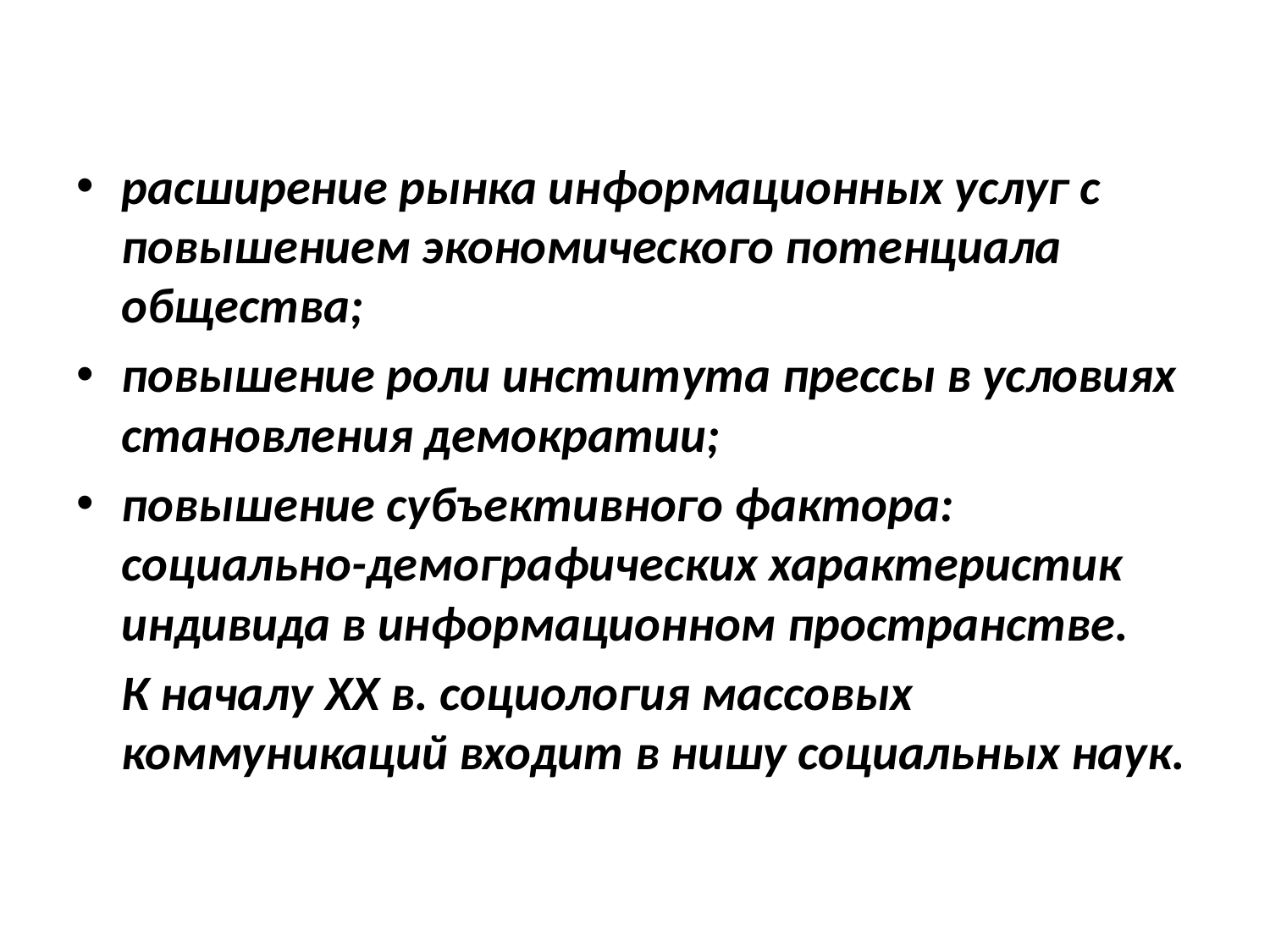

расширение рынка информационных услуг с повышением экономического потенциала общества;
повышение роли института прессы в условиях становления демократии;
повышение субъективного фактора: социально-демографических характеристик индивида в информационном пространстве.
	К началу XX в. социология массовых коммуникаций входит в нишу социальных наук.